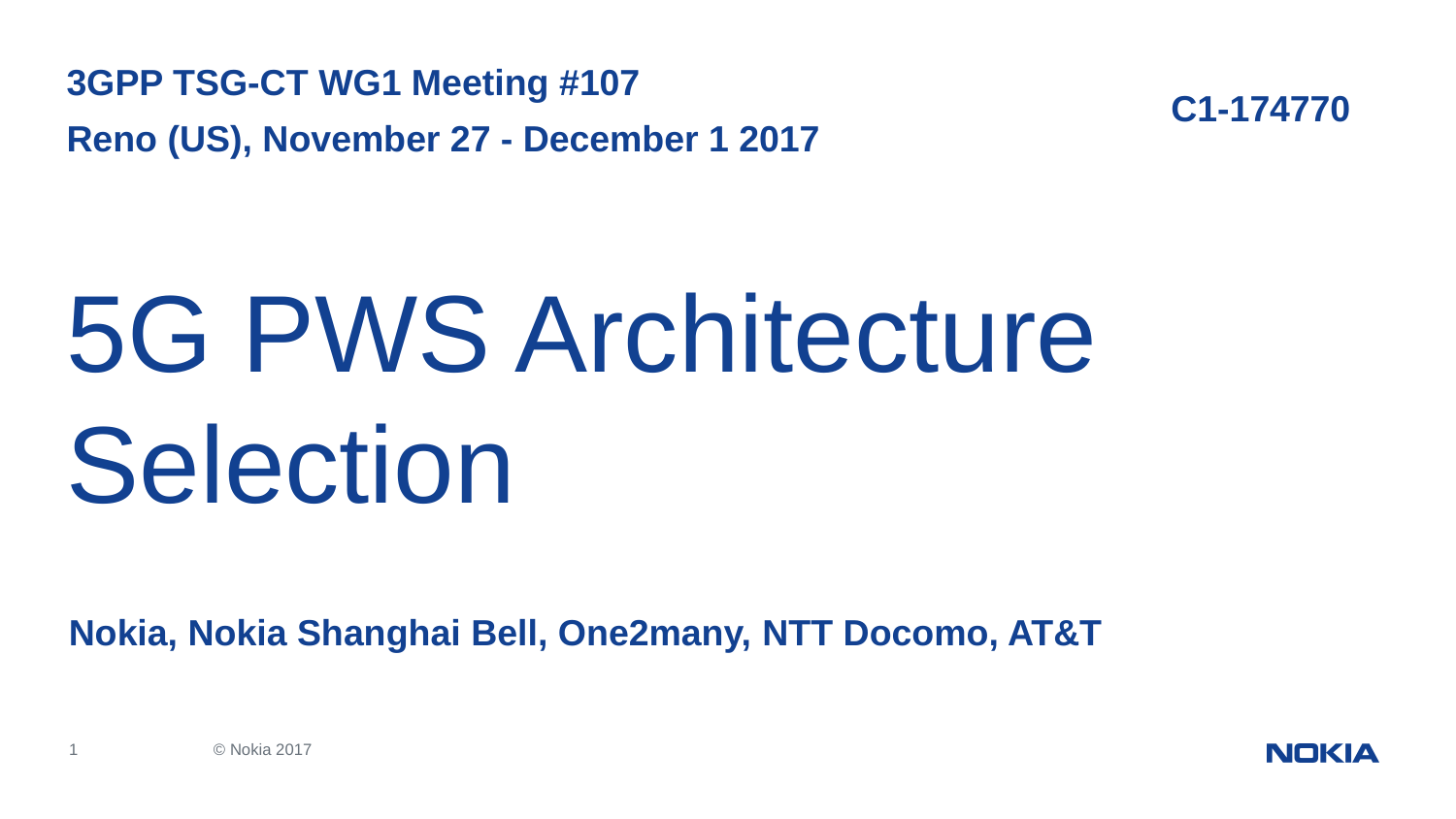

3GPP TSG-CT WG1 Meeting #107
Reno (US), November 27 - December 1 2017
# C1-174770
5G PWS Architecture Selection

Nokia, Nokia Shanghai Bell, One2many, NTT Docomo, AT&T
<Change information classification in footer>